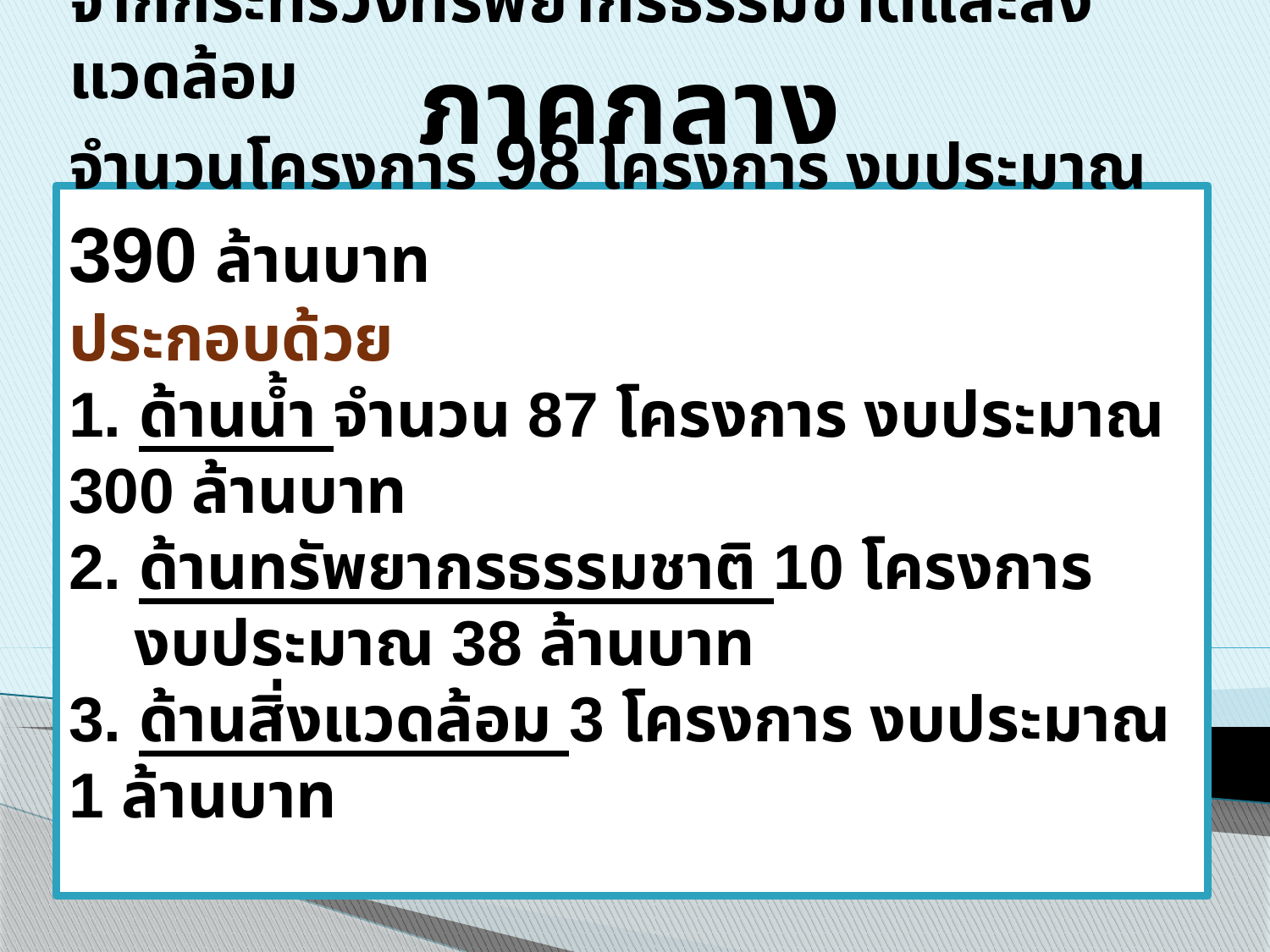

ภาคกลาง
# โครงการที่ขอรับการสนับสนุน จากกระทรวงทรัพยากรธรรมชาติและสิ่งแวดล้อม จำนวนโครงการ 98 โครงการ งบประมาณ 390 ล้านบาท ประกอบด้วย 1. ด้านน้ำ จำนวน 87 โครงการ งบประมาณ 300 ล้านบาท 2. ด้านทรัพยากรธรรมชาติ 10 โครงการ งบประมาณ 38 ล้านบาท 3. ด้านสิ่งแวดล้อม 3 โครงการ งบประมาณ 1 ล้านบาท